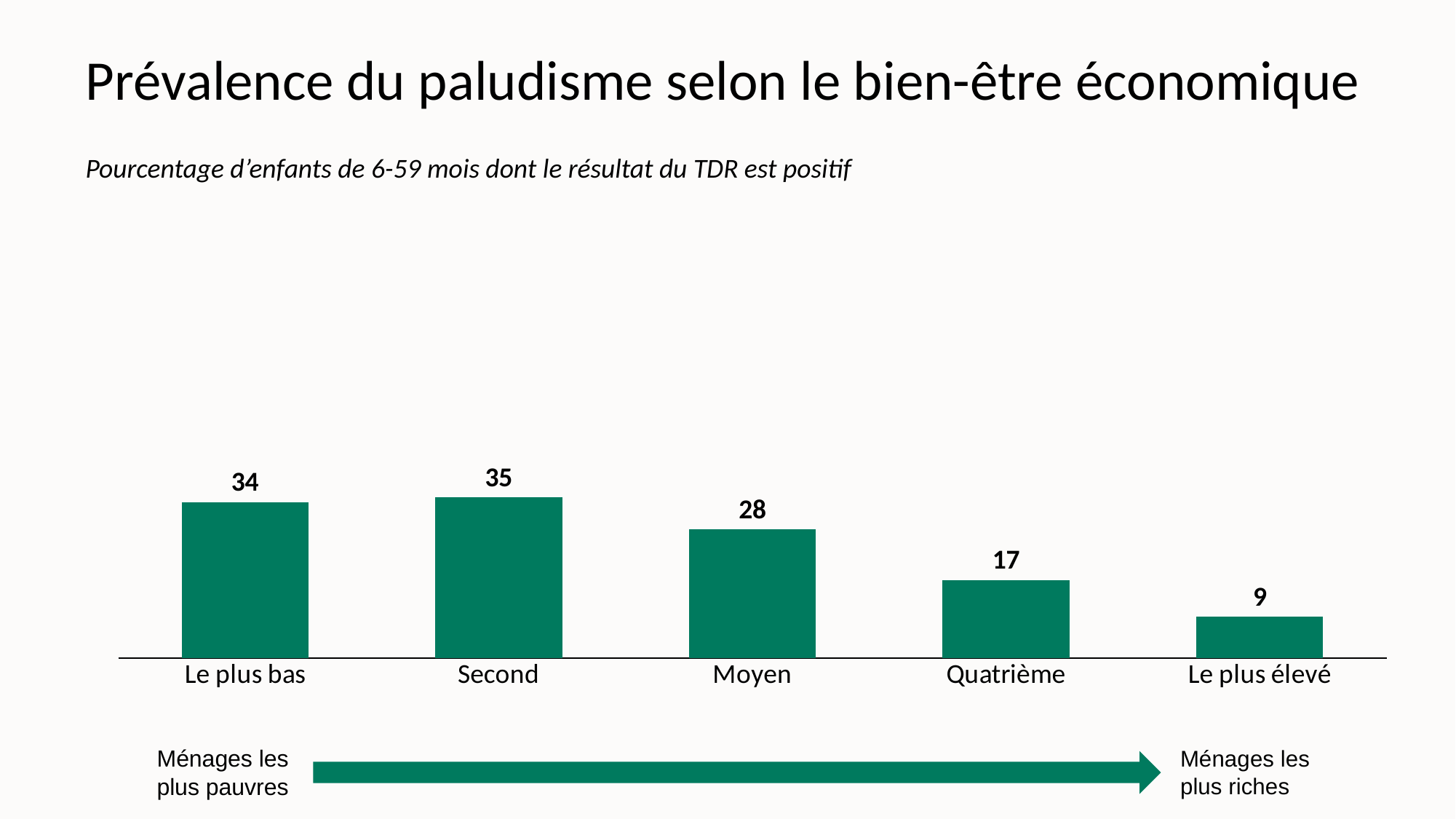

# Prévalence du paludisme selon le bien-être économique
Pourcentage d’enfants de 6-59 mois dont le résultat du TDR est positif

### Chart

| Category | Series 1 |
|---|---|
| Le plus bas | 34.0 |
| Second | 35.0 |
| Moyen | 28.0 |
| Quatrième | 17.0 |
| Le plus élevé | 9.0 |
Ménages les
plus pauvres
Ménages les plus riches